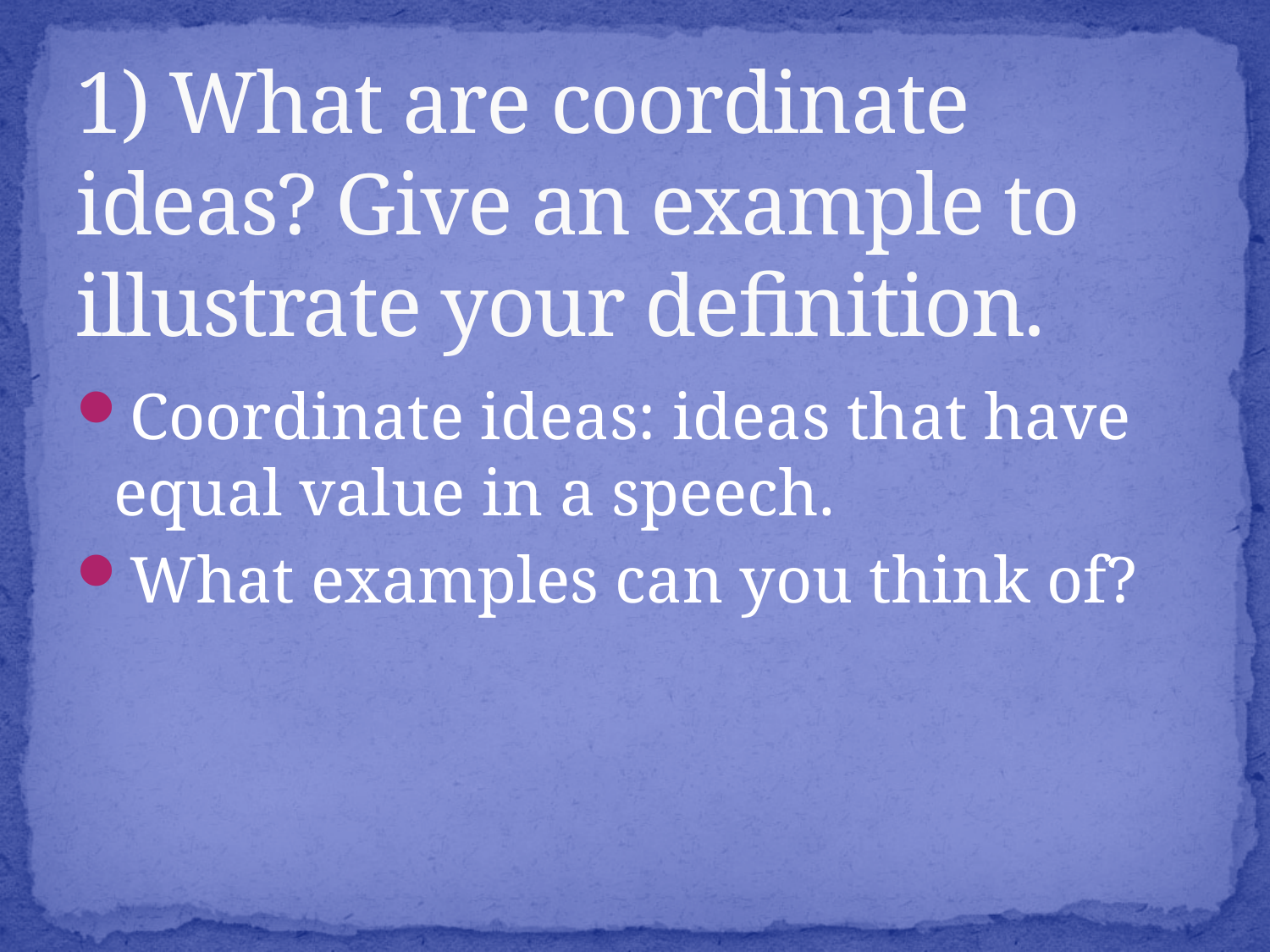

# 1) What are coordinate ideas? Give an example to illustrate your definition.
Coordinate ideas: ideas that have equal value in a speech.
What examples can you think of?